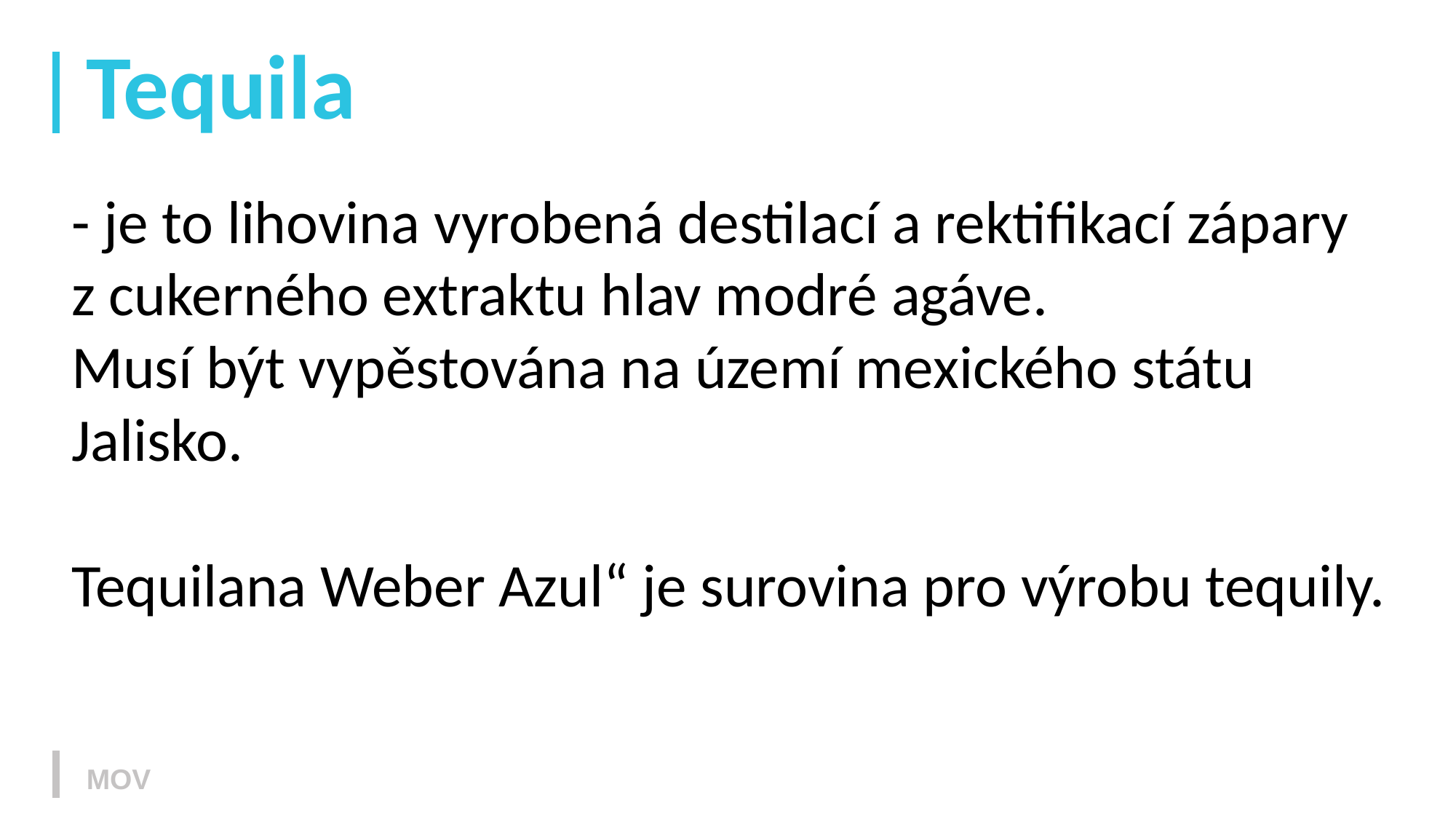

# Tequila
- je to lihovina vyrobená destilací a rektifikací zápary
z cukerného extraktu hlav modré agáve.
Musí být vypěstována na území mexického státu Jalisko.

Tequilana Weber Azul“ je surovina pro výrobu tequily.